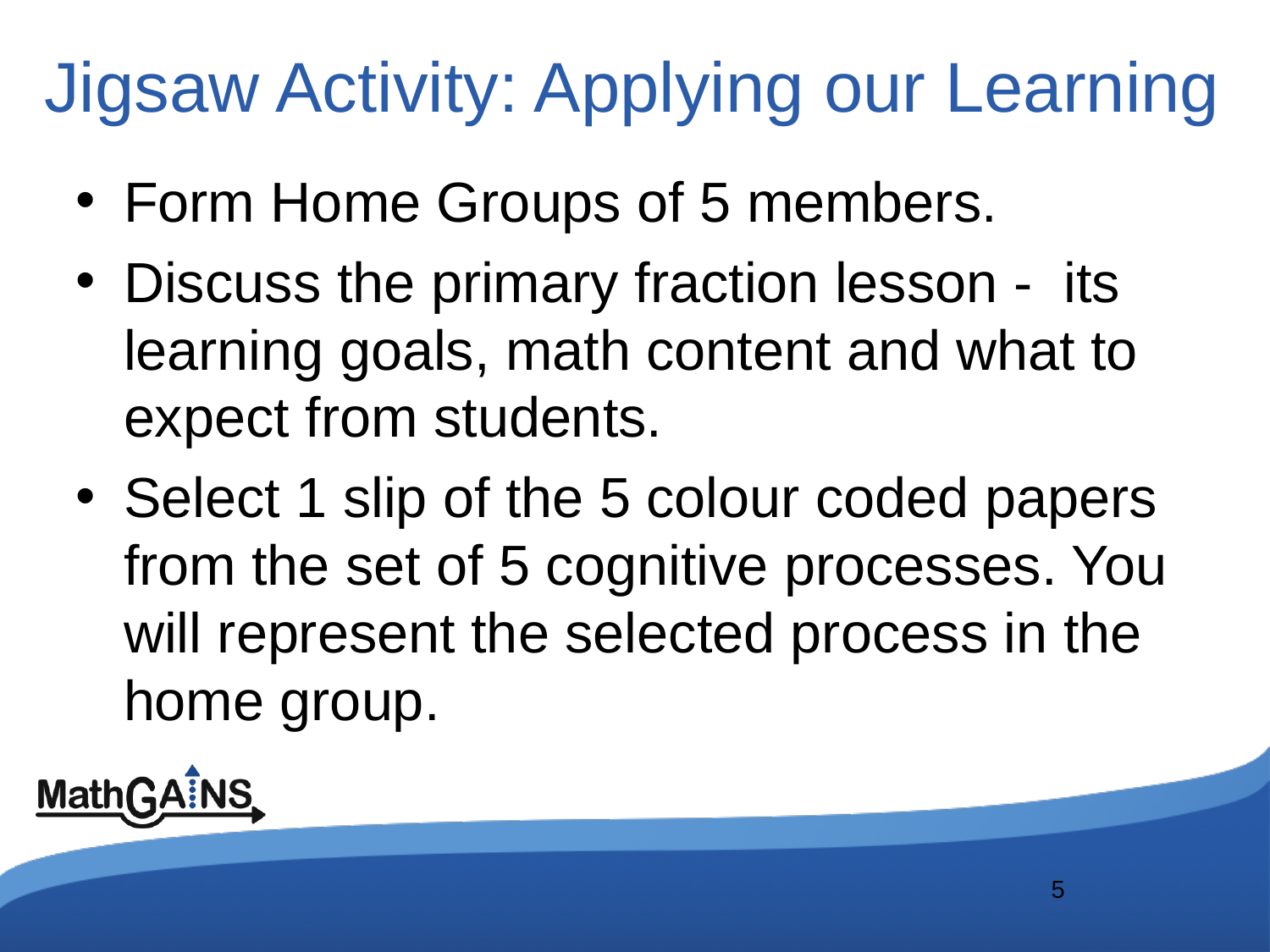

# Jigsaw Activity: Applying our Learning
Form Home Groups of 5 members.
Discuss the primary fraction lesson -  its learning goals, math content and what to expect from students.
Select 1 slip of the 5 colour coded papers from the set of 5 cognitive processes. You will represent the selected process in the home group.

5